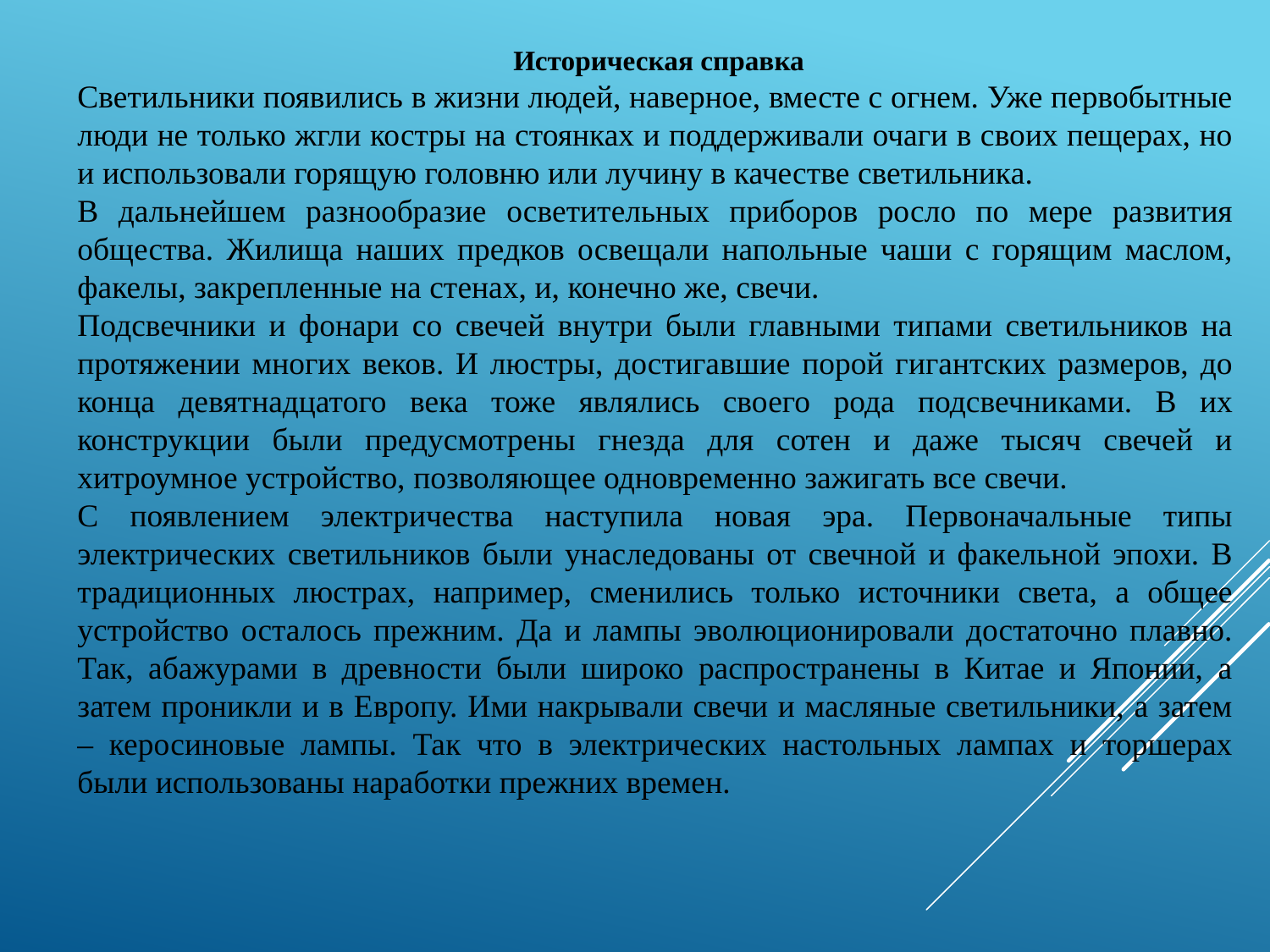

Историческая справка
Светильники появились в жизни людей, наверное, вместе с огнем. Уже первобытные люди не только жгли костры на стоянках и поддерживали очаги в своих пещерах, но и использовали горящую головню или лучину в качестве светильника.
В дальнейшем разнообразие осветительных приборов росло по мере развития общества. Жилища наших предков освещали напольные чаши с горящим маслом, факелы, закрепленные на стенах, и, конечно же, свечи.
Подсвечники и фонари со свечей внутри были главными типами светильников на протяжении многих веков. И люстры, достигавшие порой гигантских размеров, до конца девятнадцатого века тоже являлись своего рода подсвечниками. В их конструкции были предусмотрены гнезда для сотен и даже тысяч свечей и хитроумное устройство, позволяющее одновременно зажигать все свечи.
С появлением электричества наступила новая эра. Первоначальные типы электрических светильников были унаследованы от свечной и факельной эпохи. В традиционных люстрах, например, сменились только источники света, а общее устройство осталось прежним. Да и лампы эволюционировали достаточно плавно. Так, абажурами в древности были широко распространены в Китае и Японии, а затем проникли и в Европу. Ими накрывали свечи и масляные светильники, а затем – керосиновые лампы. Так что в электрических настольных лампах и торшерах были использованы наработки прежних времен.